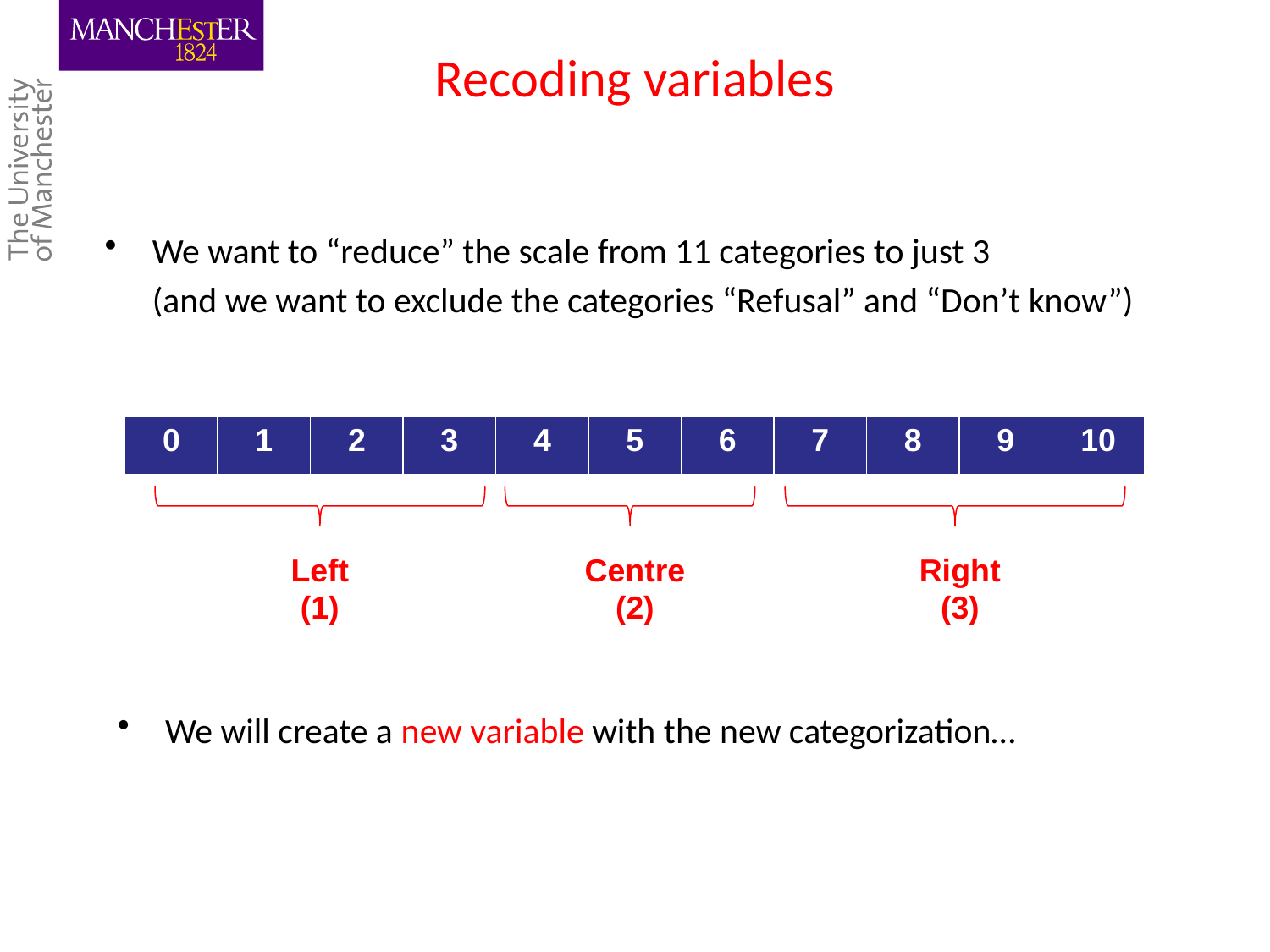

# Recoding variables
We want to “reduce” the scale from 11 categories to just 3
	(and we want to exclude the categories “Refusal” and “Don’t know”)

| 0 | 1 | 2 | 3 | 4 | 5 | 6 | 7 | 8 | 9 | 10 |
| --- | --- | --- | --- | --- | --- | --- | --- | --- | --- | --- |
Left
(1)
Centre
(2)
Right
(3)
We will create a new variable with the new categorization…